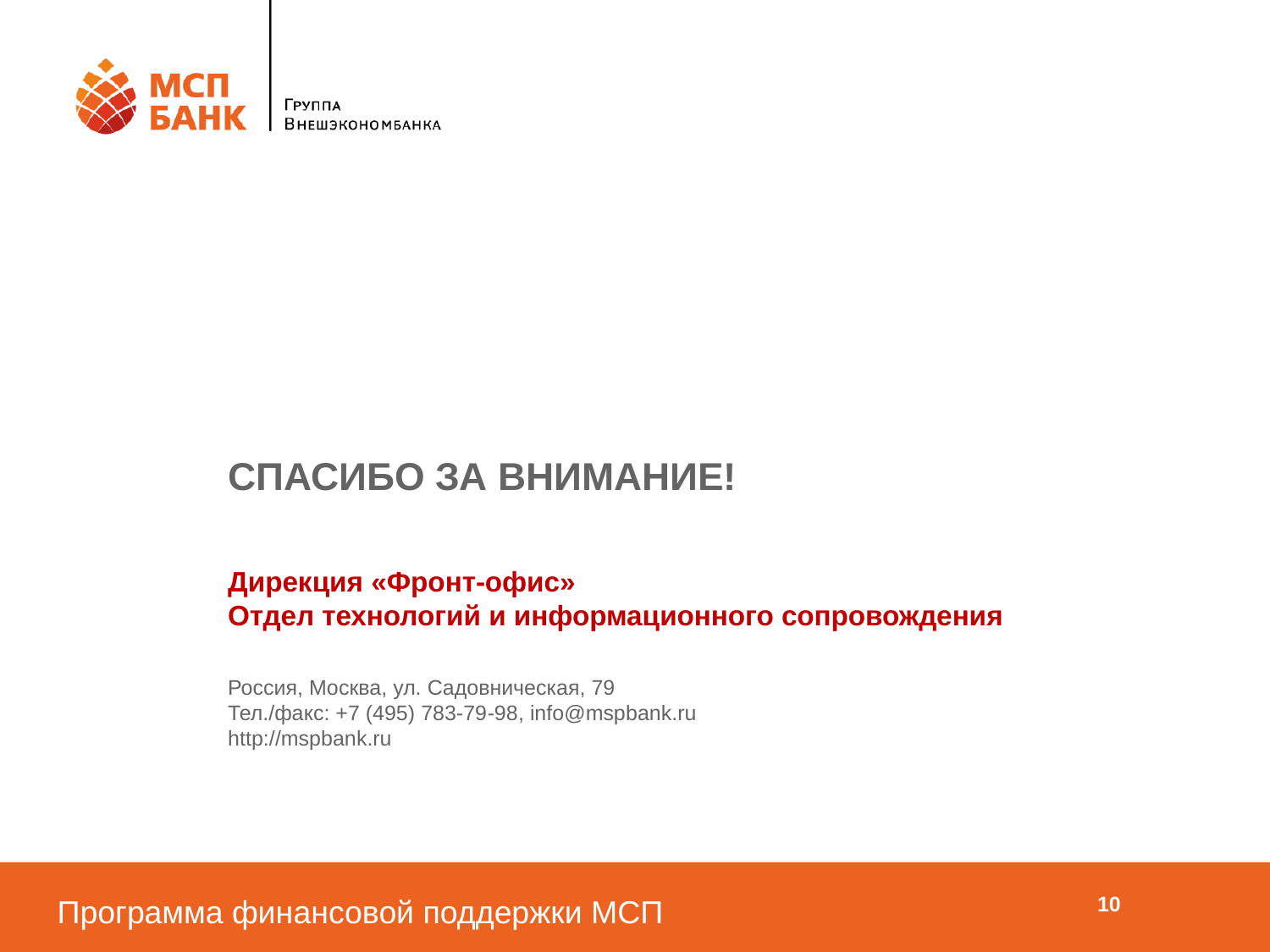

#
СПАСИБО ЗА ВНИМАНИЕ!
Дирекция «Фронт-офис»
Отдел технологий и информационного сопровождения

Россия, Москва, ул. Садовническая, 79
Тел./факс: +7 (495) 783-79-98, info@mspbank.ru
http://mspbank.ru

10